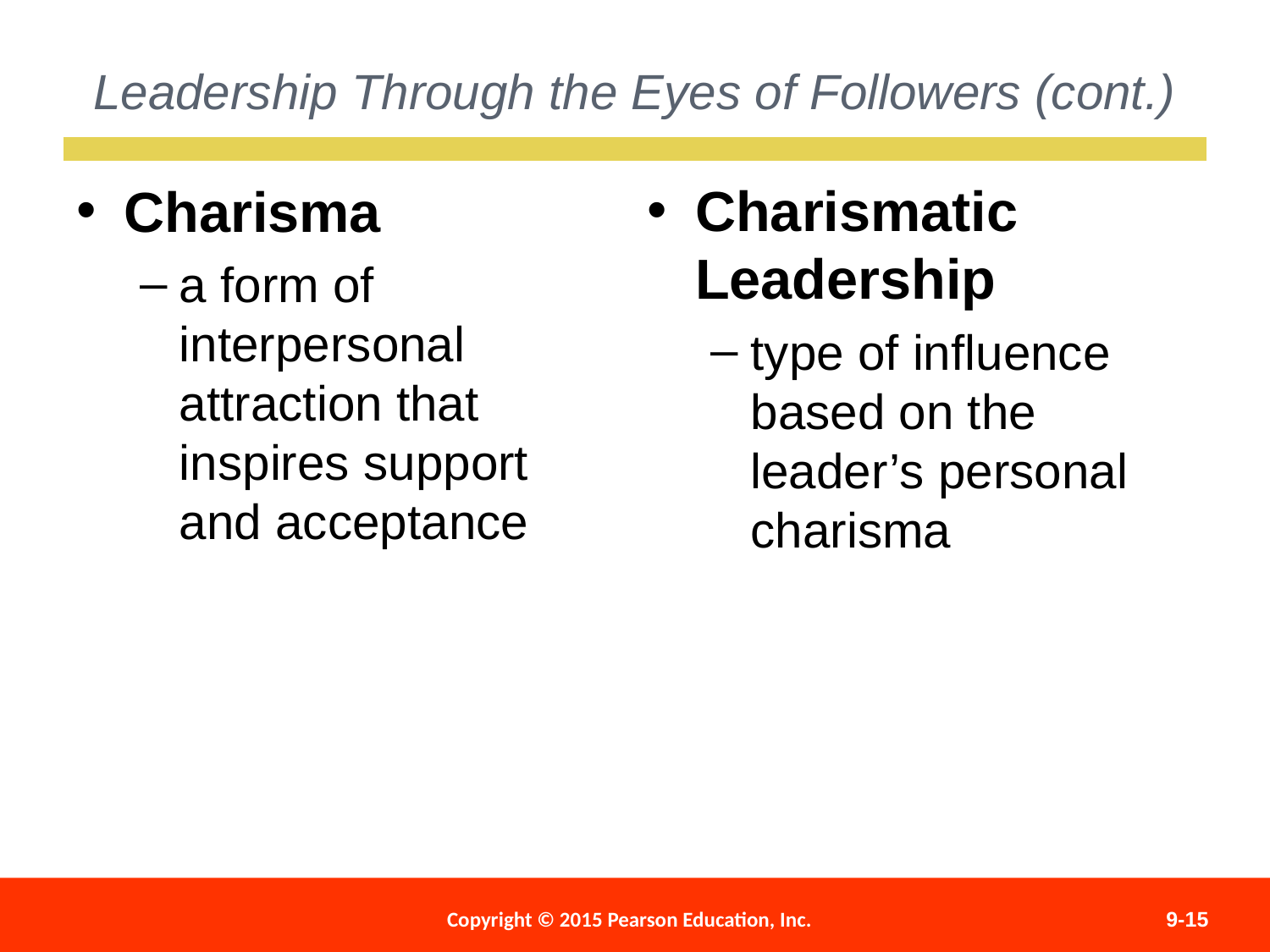

Leadership Through the Eyes of Followers (cont.)
Charisma
a form of interpersonal attraction that inspires support and acceptance

Charismatic Leadership
type of influence based on the leader’s personal charisma